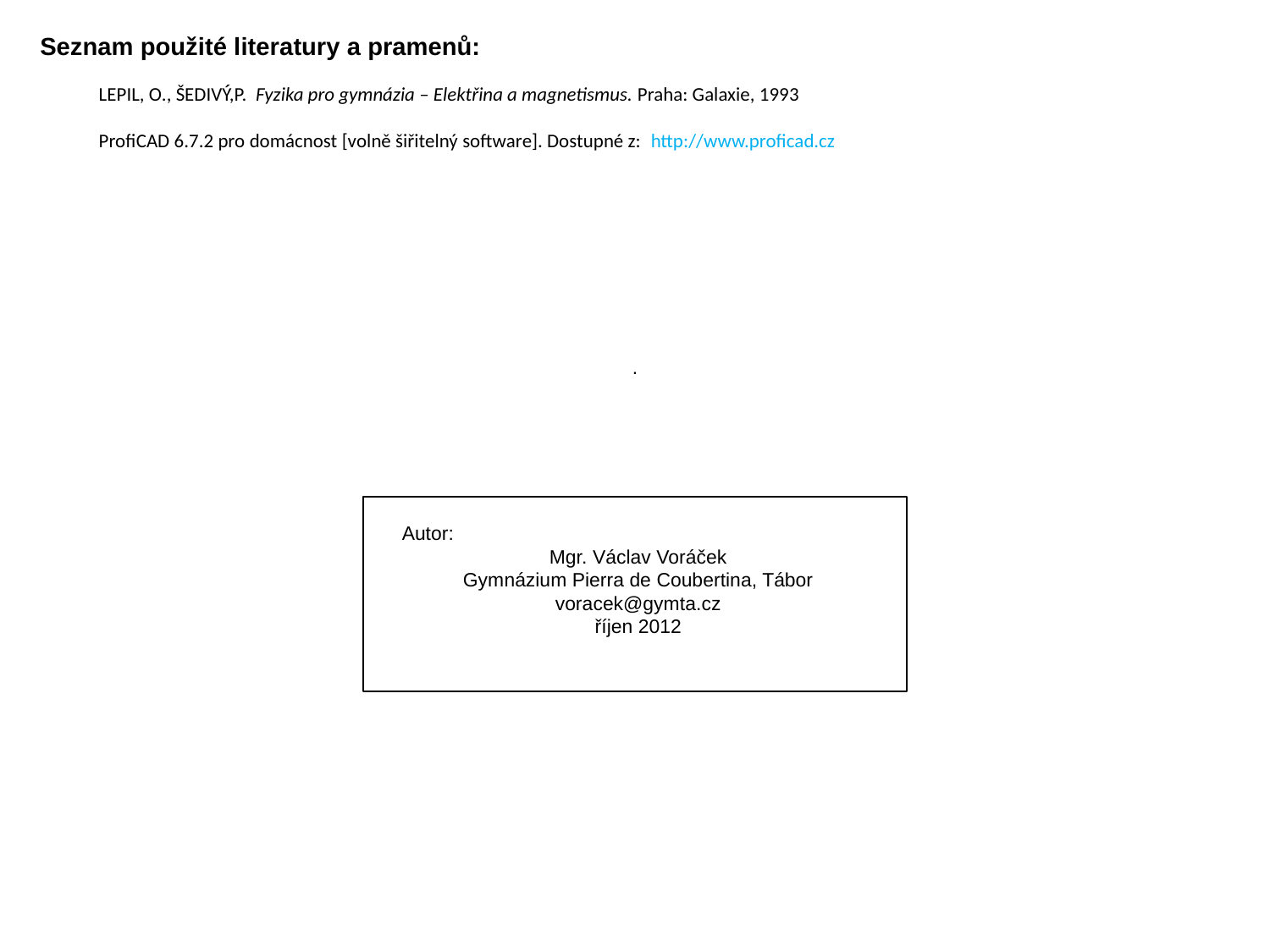

Seznam použité literatury a pramenů:
LEPIL, O., ŠEDIVÝ,P.  Fyzika pro gymnázia – Elektřina a magnetismus. Praha: Galaxie, 1993

ProfiCAD 6.7.2 pro domácnost [volně šiřitelný software]. Dostupné z:  http://www.proficad.cz

.

Autor:
Mgr. Václav Voráček
Gymnázium Pierra de Coubertina, Tábor
voracek@gymta.cz
říjen 2012